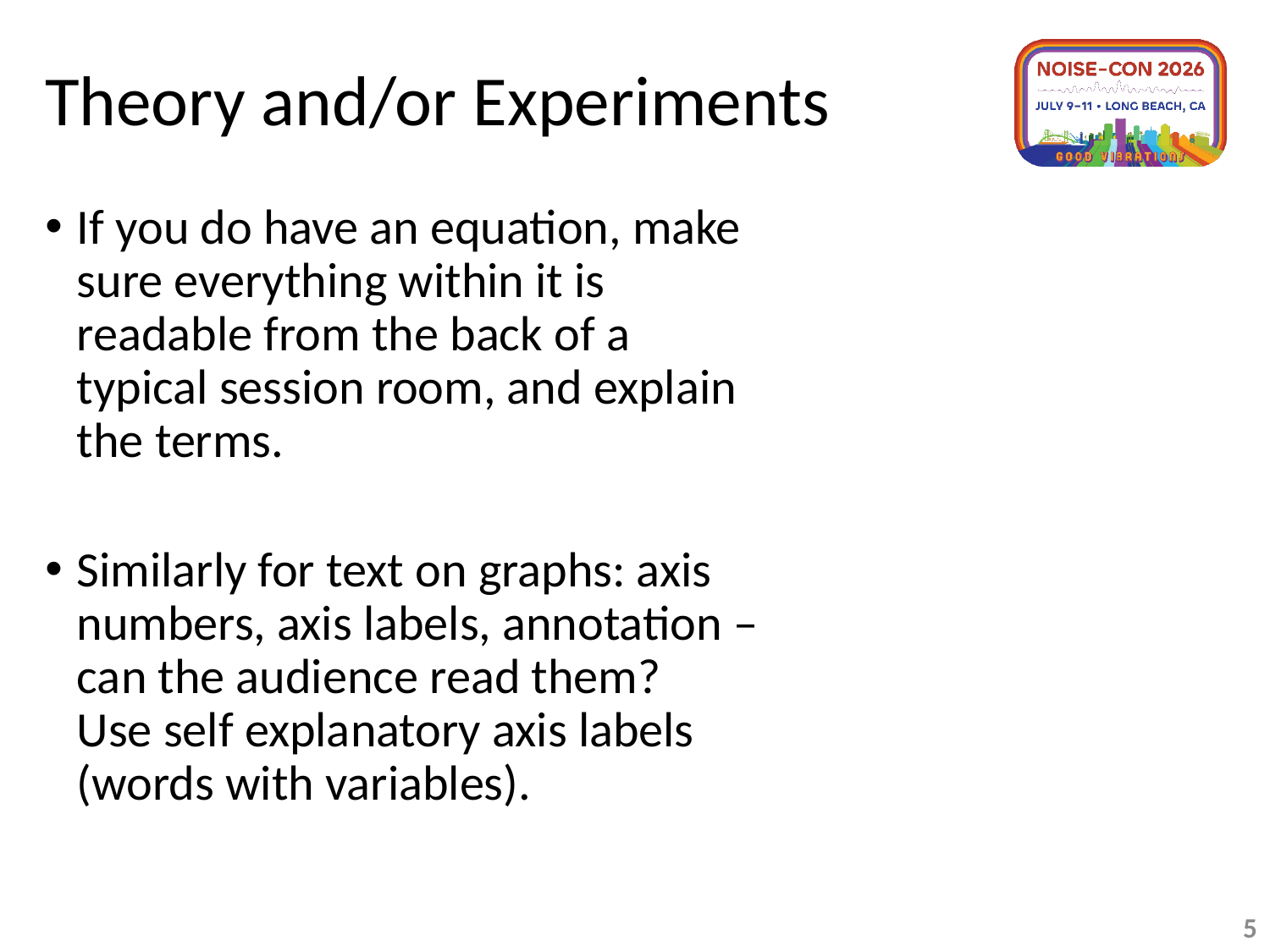

# Theory and/or Experiments

If you do have an equation, make sure everything within it is readable from the back of a typical session room, and explain the terms.
Similarly for text on graphs: axis numbers, axis labels, annotation – can the audience read them?
Use self explanatory axis labels
(words with variables).

5